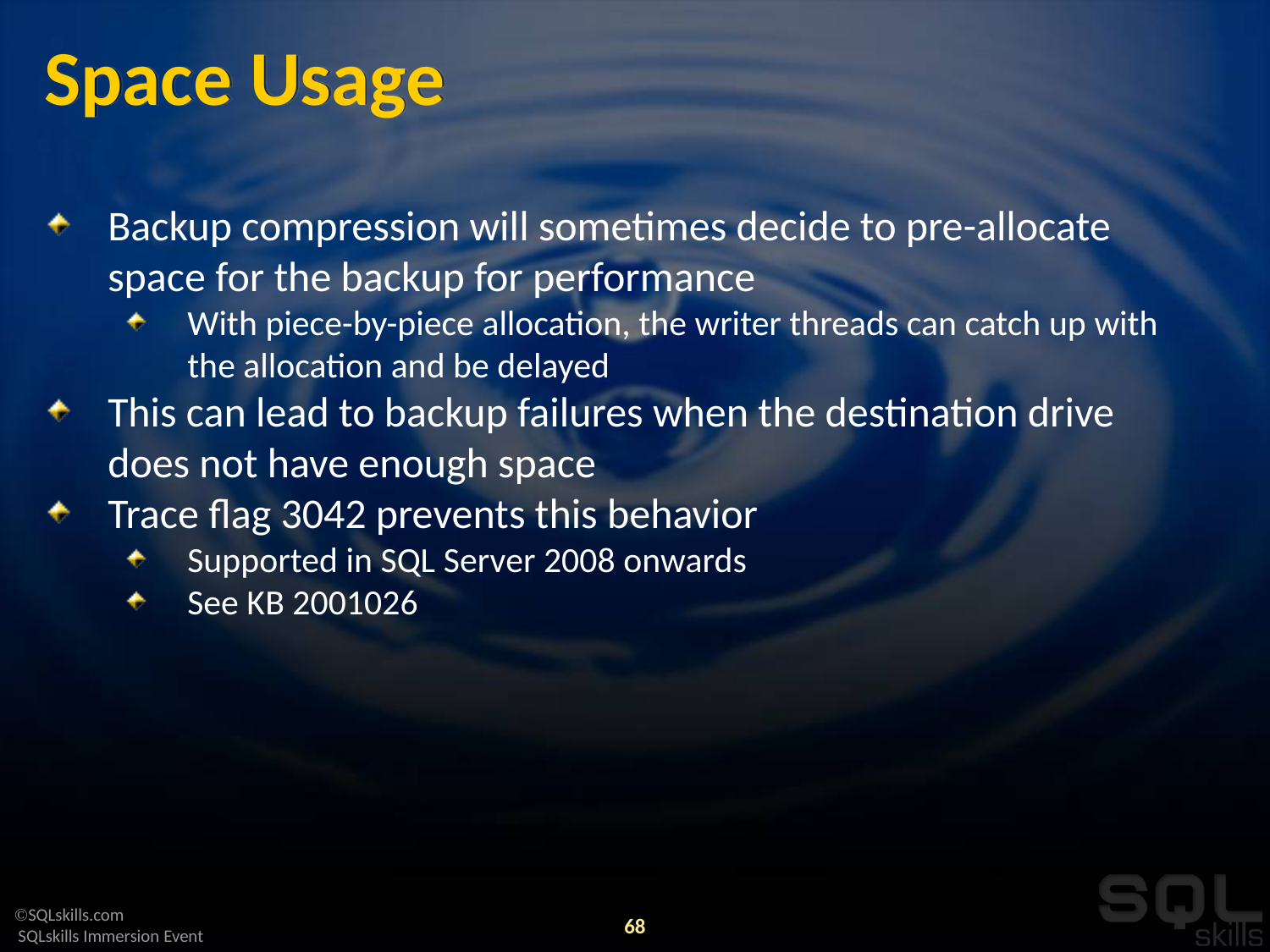

# Space Usage
Backup compression will sometimes decide to pre-allocate space for the backup for performance
With piece-by-piece allocation, the writer threads can catch up with the allocation and be delayed
This can lead to backup failures when the destination drive does not have enough space
Trace flag 3042 prevents this behavior
Supported in SQL Server 2008 onwards
See KB 2001026
68